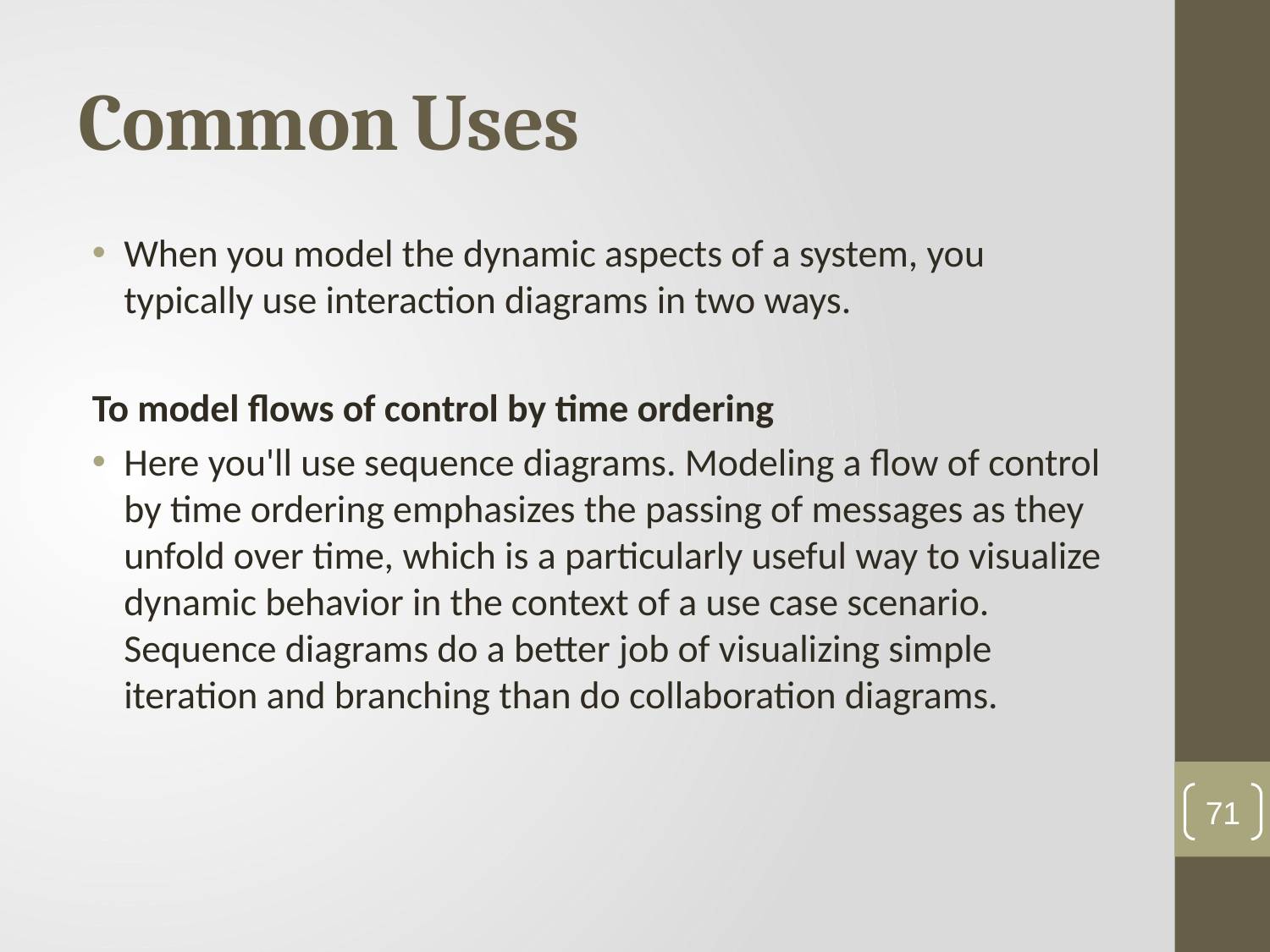

# Common Uses
When you model the dynamic aspects of a system, you typically use interaction diagrams in two ways.

To model flows of control by time ordering
Here you'll use sequence diagrams. Modeling a flow of control by time ordering emphasizes the passing of messages as they unfold over time, which is a particularly useful way to visualize dynamic behavior in the context of a use case scenario. Sequence diagrams do a better job of visualizing simple iteration and branching than do collaboration diagrams.

71